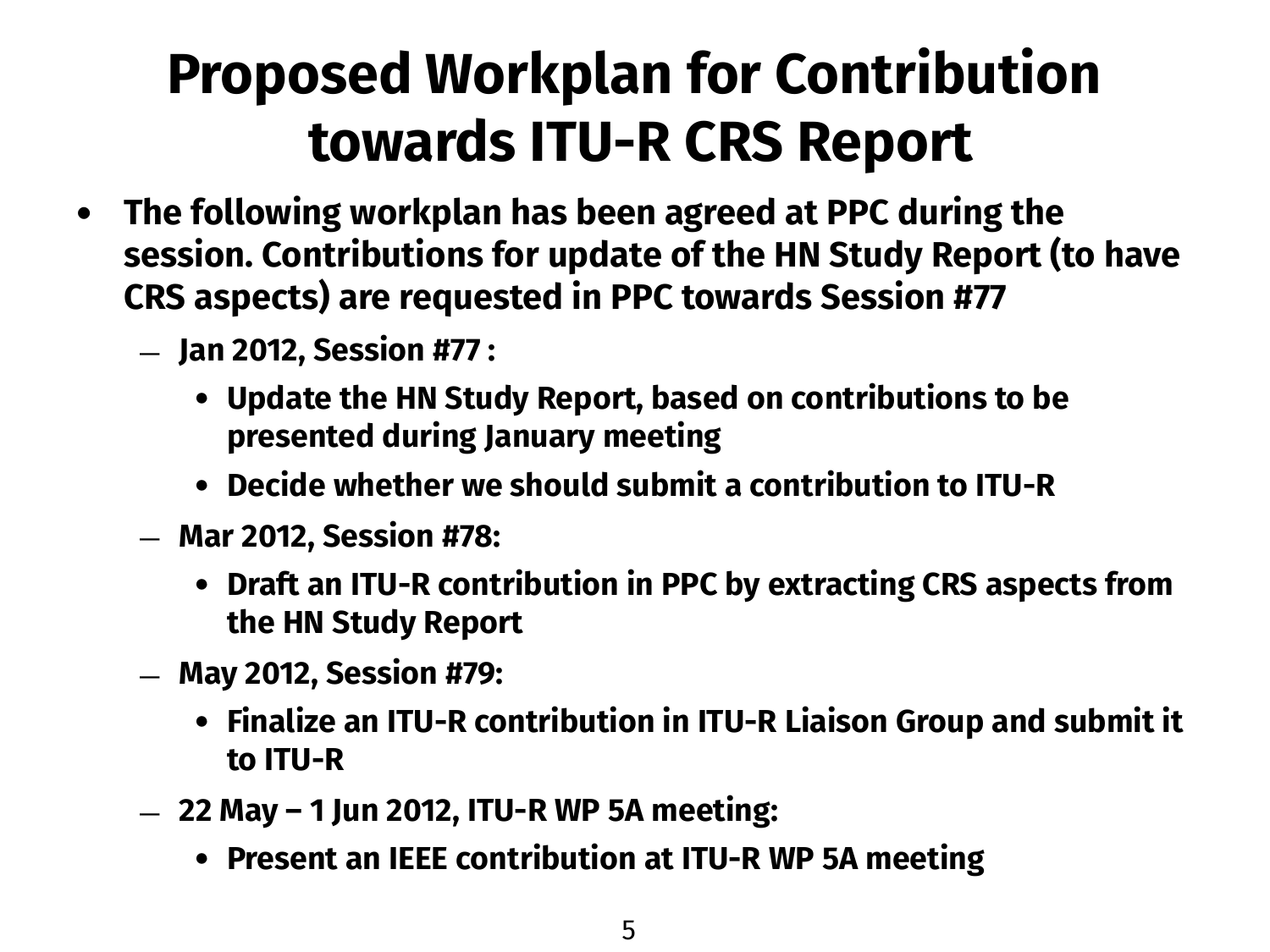

# Proposed Workplan for Contribution towards ITU-R CRS Report

The following workplan has been agreed at PPC during the session. Contributions for update of the HN Study Report (to have CRS aspects) are requested in PPC towards Session #77
Jan 2012, Session #77 :
Update the HN Study Report, based on contributions to be presented during January meeting
Decide whether we should submit a contribution to ITU-R
Mar 2012, Session #78:
Draft an ITU-R contribution in PPC by extracting CRS aspects from the HN Study Report
May 2012, Session #79:
Finalize an ITU-R contribution in ITU-R Liaison Group and submit it to ITU-R
22 May – 1 Jun 2012, ITU-R WP 5A meeting:
Present an IEEE contribution at ITU-R WP 5A meeting